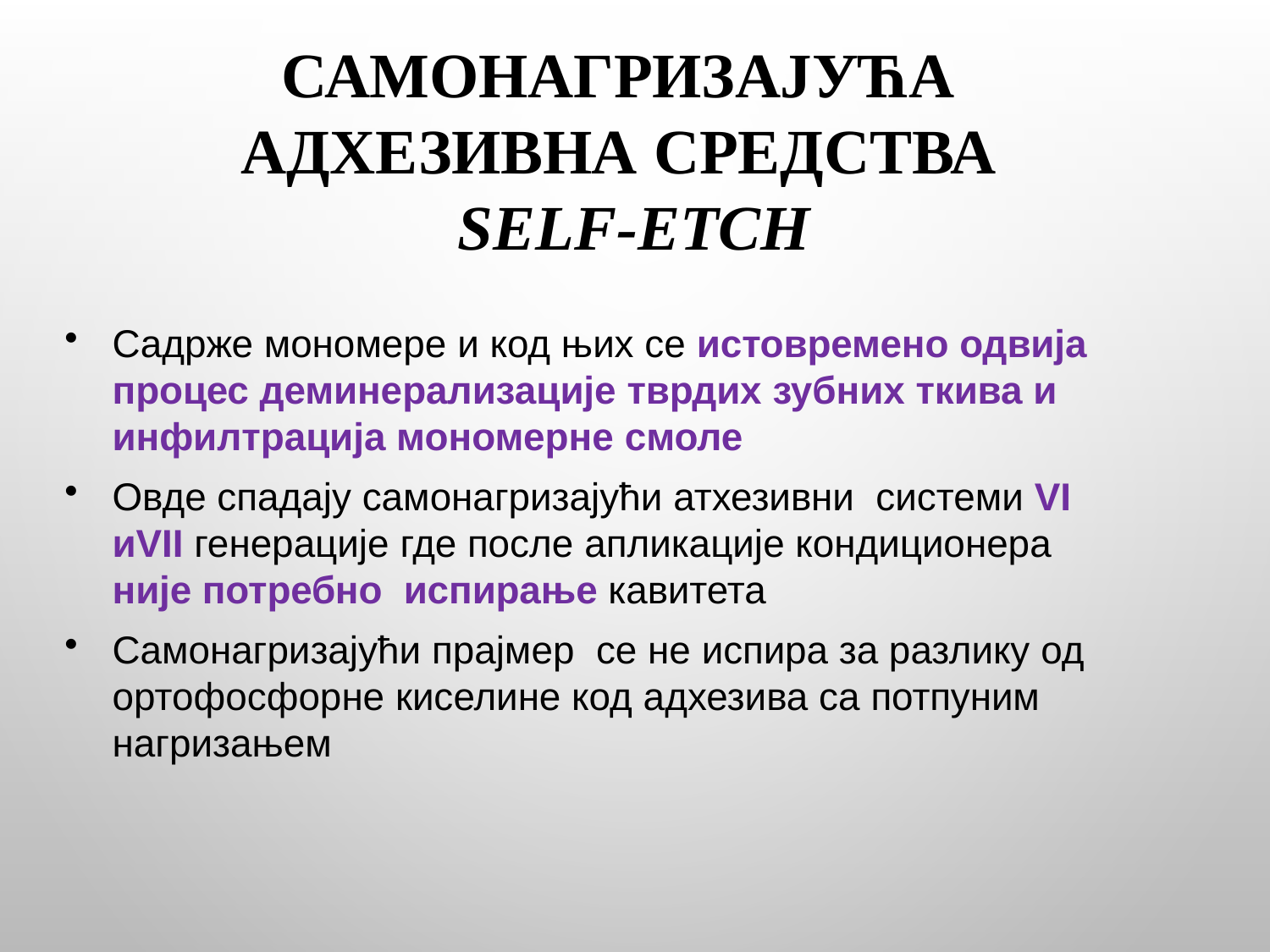

# Самонагризајућа Адхезивна средства self-etch
Садрже мономере и код њих се истовремено одвија процес деминерализације тврдих зубних ткива и инфилтрација мономерне смоле
Овде спадају самонагризајући атхезивни  системи VI иVII генерације где после апликације кондиционера није потребно  испирање кавитета
Самонагризајући прајмер  се не испира за разлику од ортофосфорне киселине код адхезива са потпуним  нагризањем